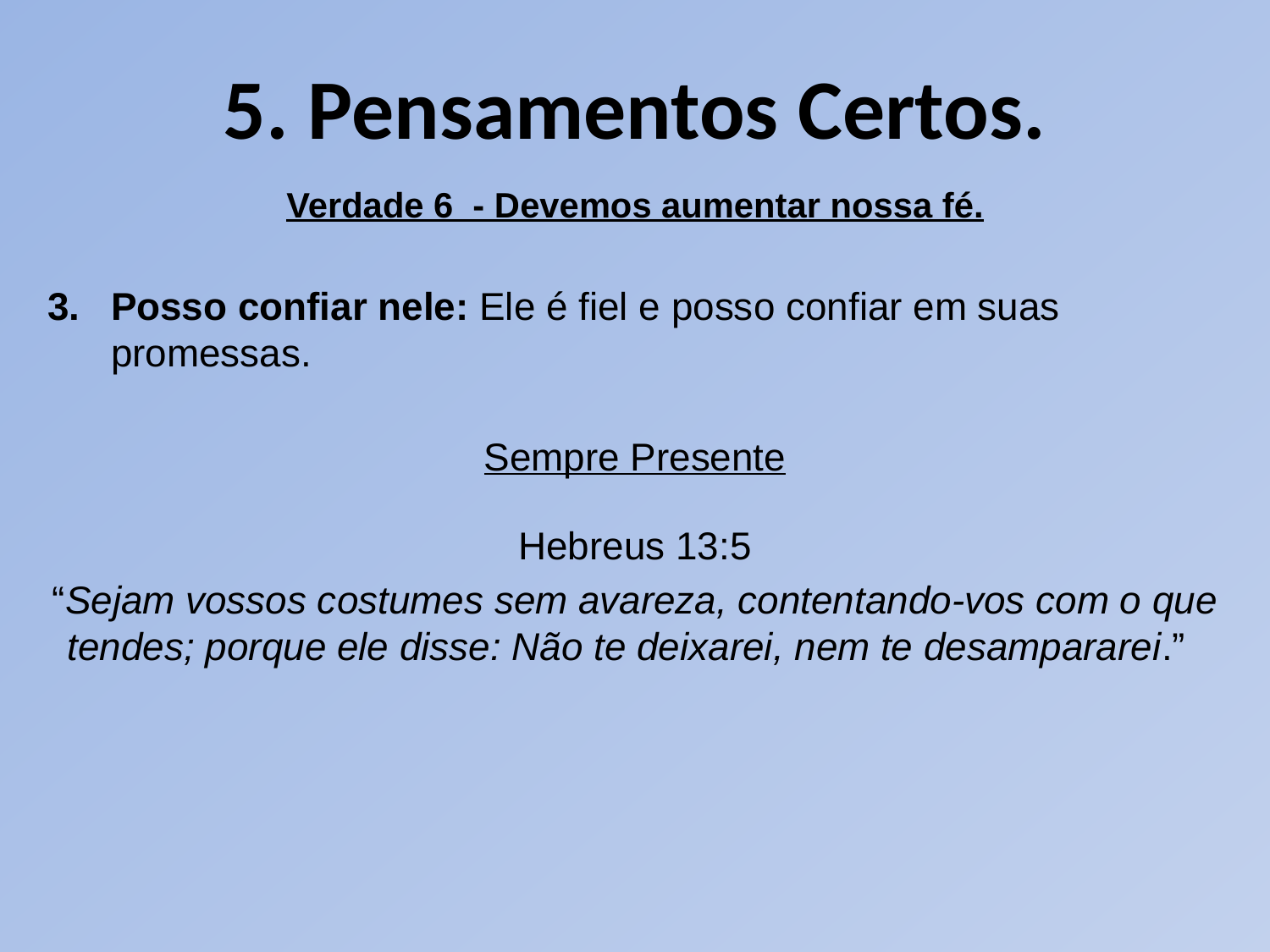

# 5. Pensamentos Certos.
Verdade 6  - Devemos aumentar nossa fé.

Posso confiar nele: Ele é fiel e posso confiar em suas promessas.

Sempre Presente

Hebreus 13:5
“Sejam vossos costumes sem avareza, contentando-vos com o que tendes; porque ele disse: Não te deixarei, nem te desampararei.”